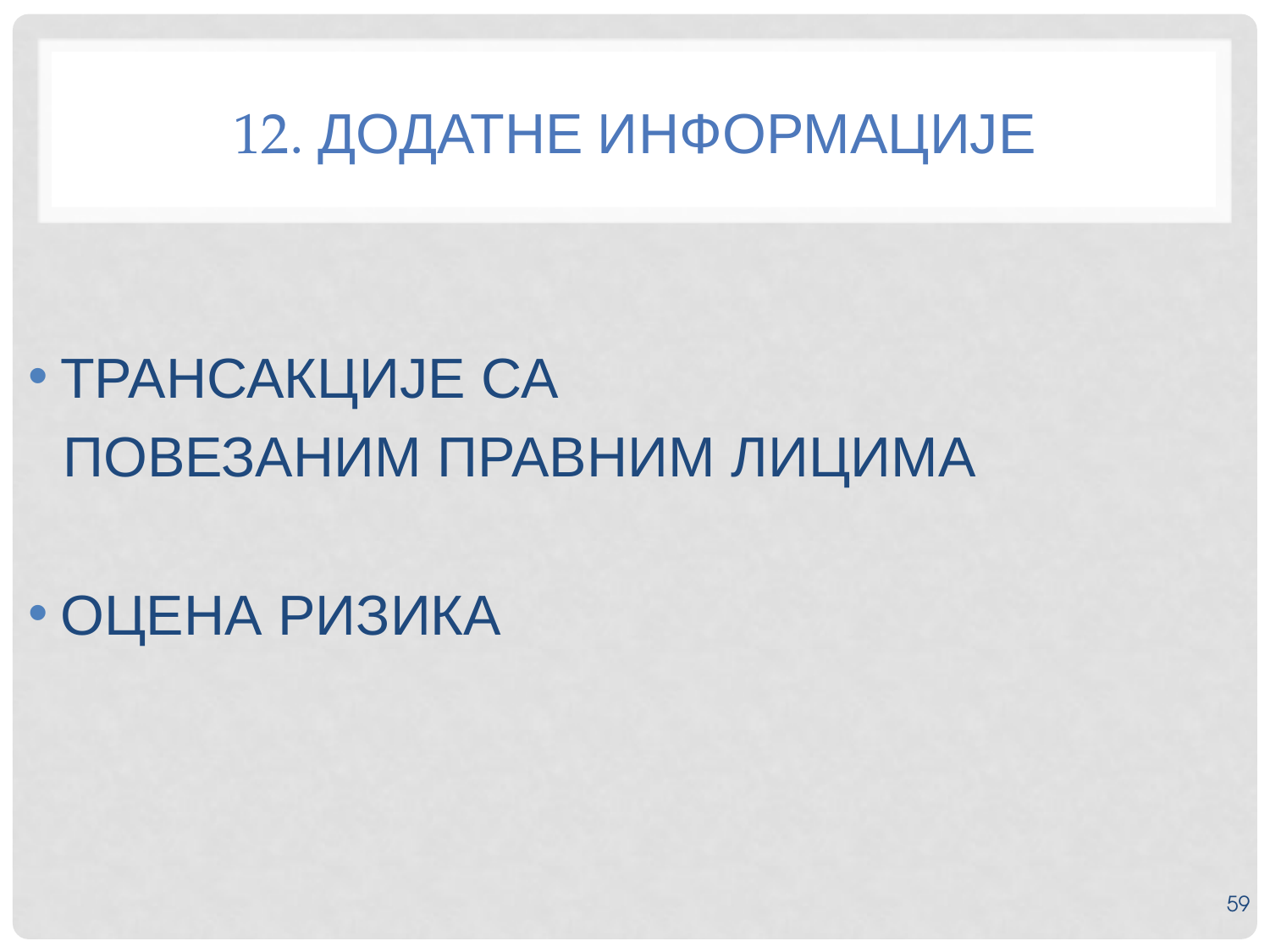

# 12. ДОДАТНЕ ИНФОРМАЦИЈЕ

ТРАНСАКЦИЈЕ СА
ПОВЕЗАНИМ ПРАВНИМ ЛИЦИМА

ОЦЕНА РИЗИКА
59